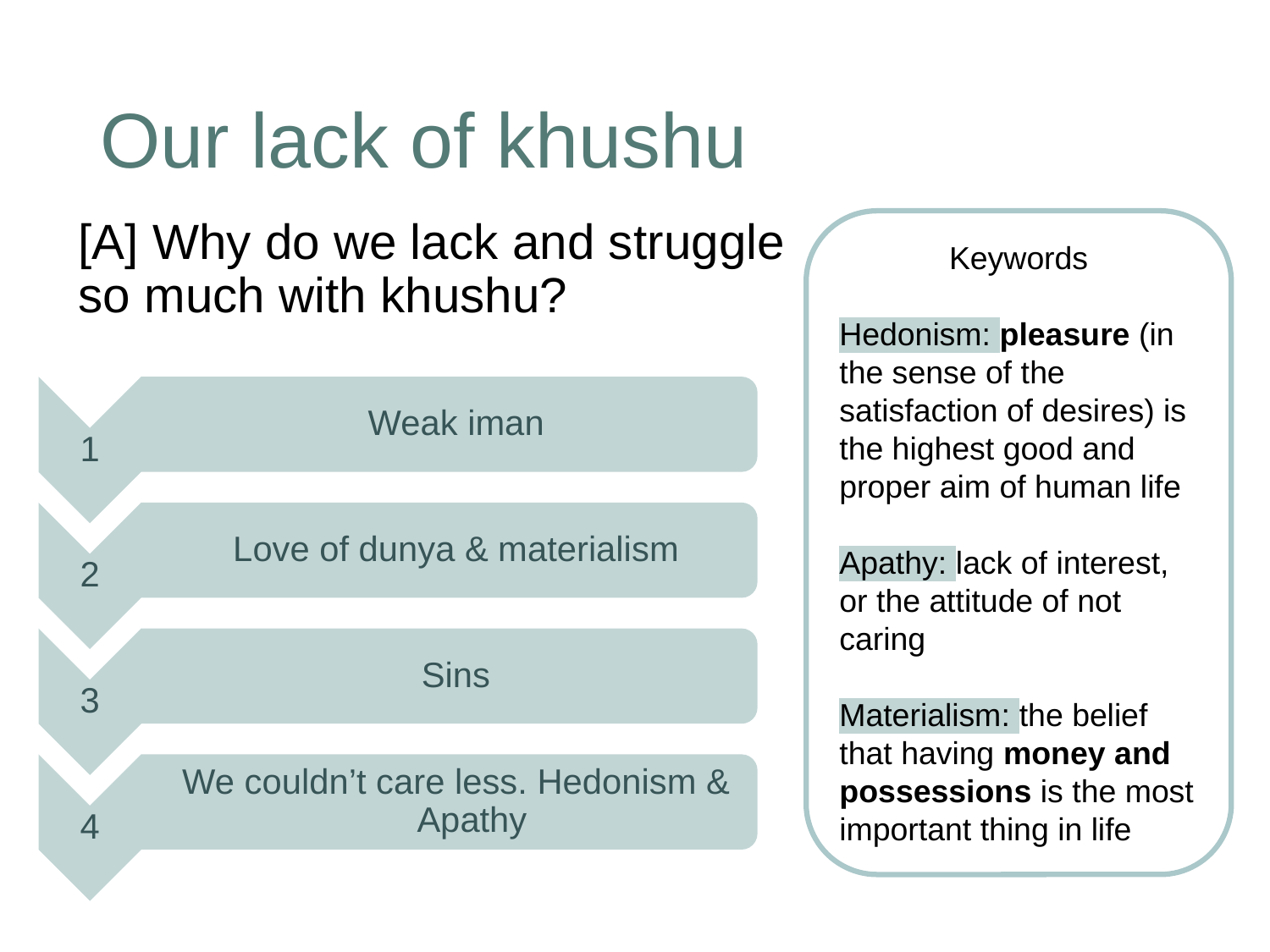

# Our lack of khushu
[A] Why do we lack and struggle so much with khushu?

Keywords

Hedonism: pleasure (in the sense of the satisfaction of desires) is the highest good and proper aim of human life

Apathy: lack of interest, or the attitude of not caring

Materialism: the belief that having money and possessions is the most important thing in life
1
Weak iman
2
Love of dunya & materialism
3
Sins
4
We couldn’t care less. Hedonism & Apathy